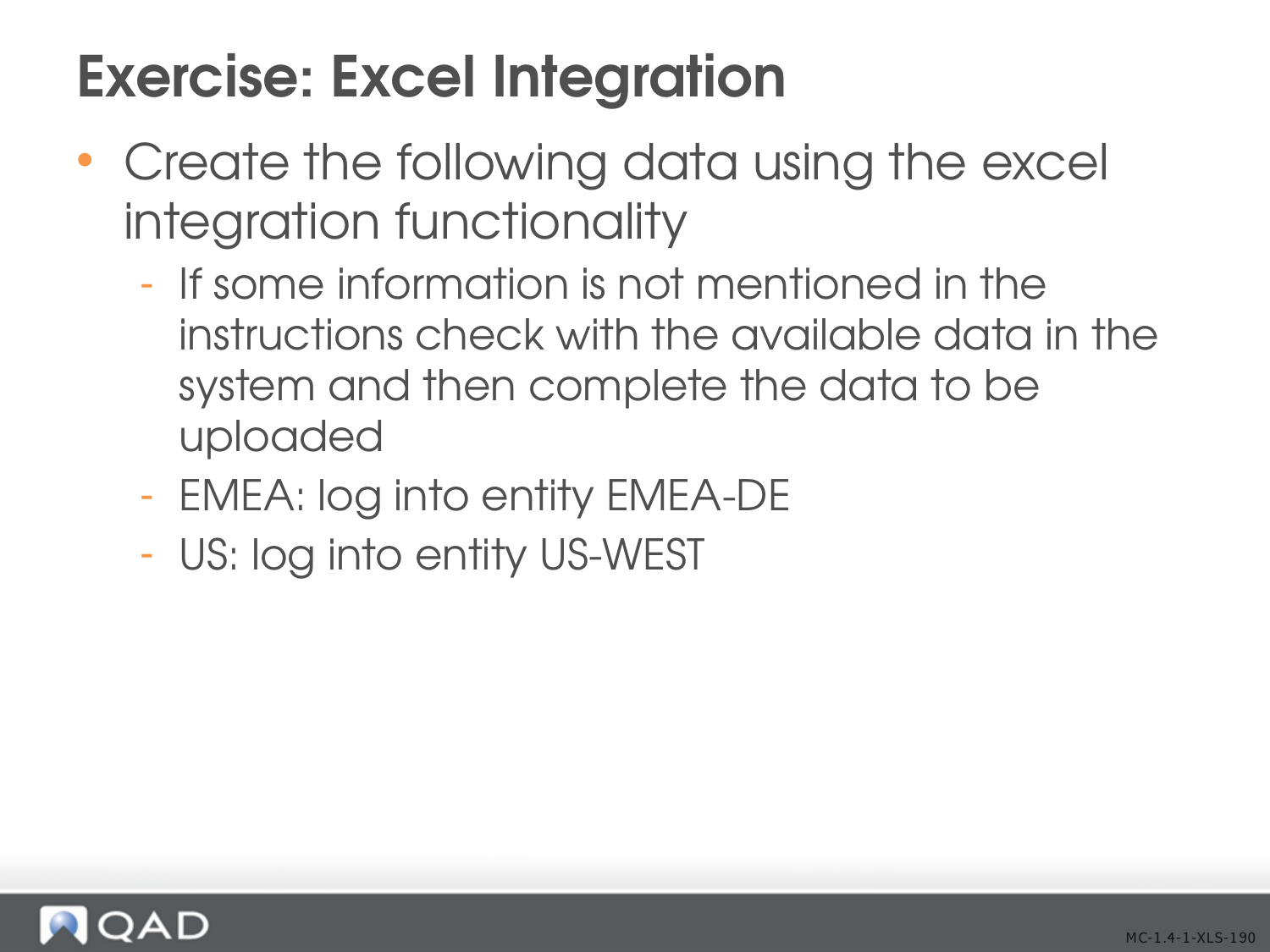

# Exercise: Excel Integration
Create the following data using the excel integration functionality
If some information is not mentioned in the instructions check with the available data in the system and then complete the data to be uploaded
EMEA: log into entity EMEA-DE
US: log into entity US-WEST
MC-1.4-1-XLS-190